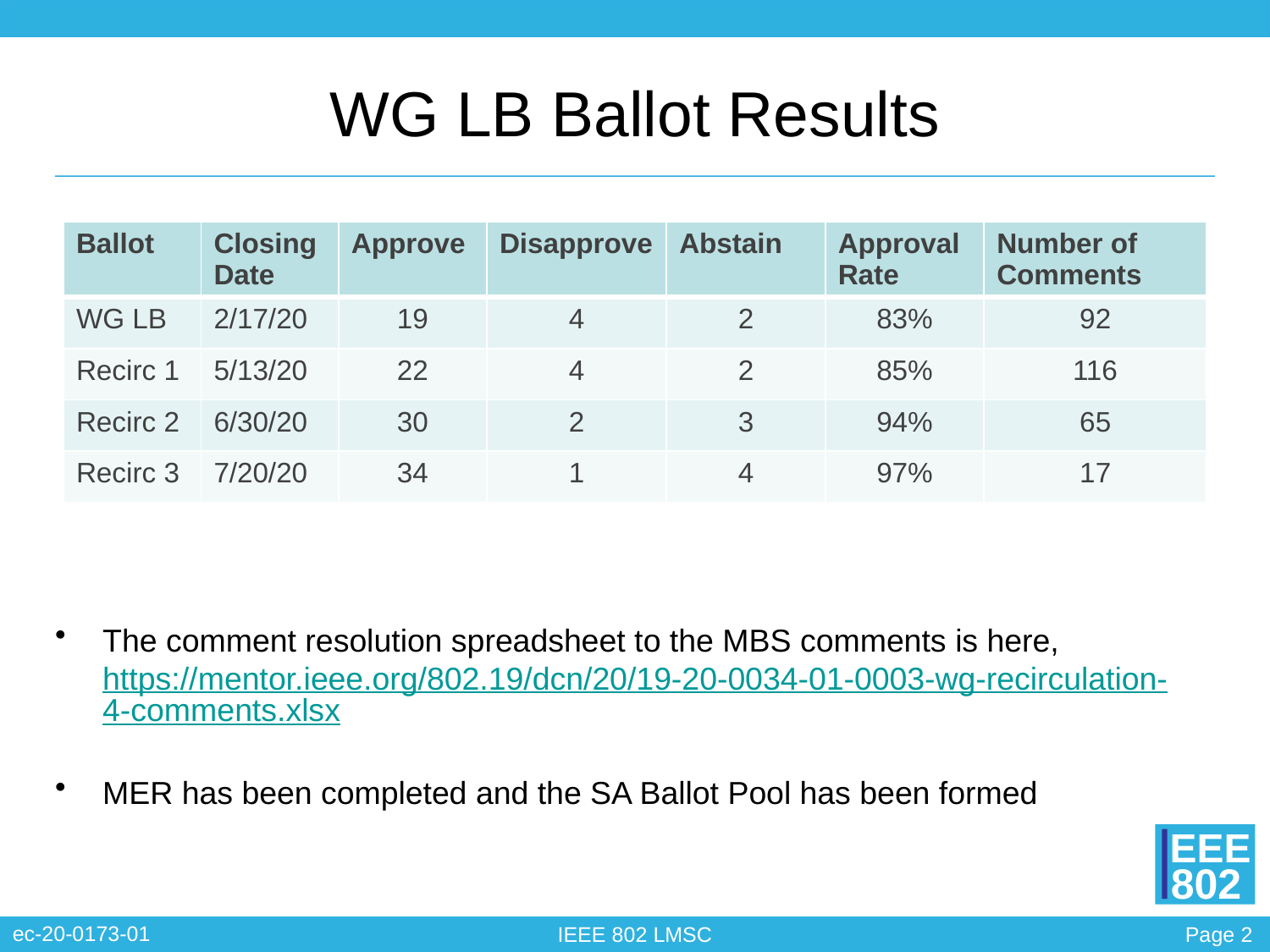

# WG LB Ballot Results
| Ballot | Closing Date | Approve | Disapprove | Abstain | Approval Rate | Number of Comments |
| --- | --- | --- | --- | --- | --- | --- |
| WG LB | 2/17/20 | 19 | 4 | 2 | 83% | 92 |
| Recirc 1 | 5/13/20 | 22 | 4 | 2 | 85% | 116 |
| Recirc 2 | 6/30/20 | 30 | 2 | 3 | 94% | 65 |
| Recirc 3 | 7/20/20 | 34 | 1 | 4 | 97% | 17 |
The comment resolution spreadsheet to the MBS comments is here, https://mentor.ieee.org/802.19/dcn/20/19-20-0034-01-0003-wg-recirculation-4-comments.xlsx
MER has been completed and the SA Ballot Pool has been formed